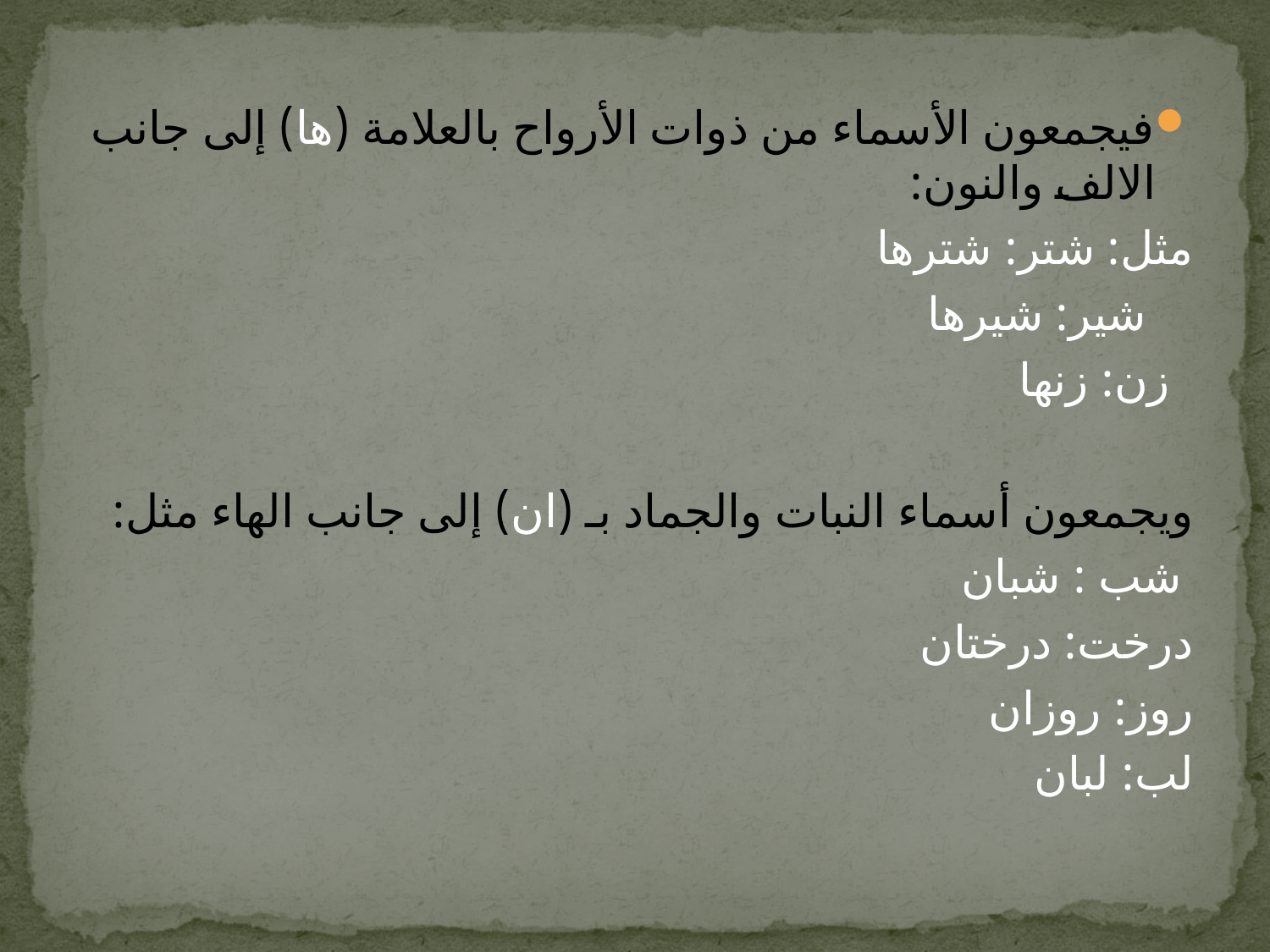

فيجمعون الأسماء من ذوات الأرواح بالعلامة (ها) إلى جانب الالف والنون:
مثل: شتر: شترها
 	   شير: شيرها
	  زن: زنها

ويجمعون أسماء النبات والجماد بـ (ان) إلى جانب الهاء مثل:
 شب : شبان
درخت: درختان
روز: روزان
لب: لبان